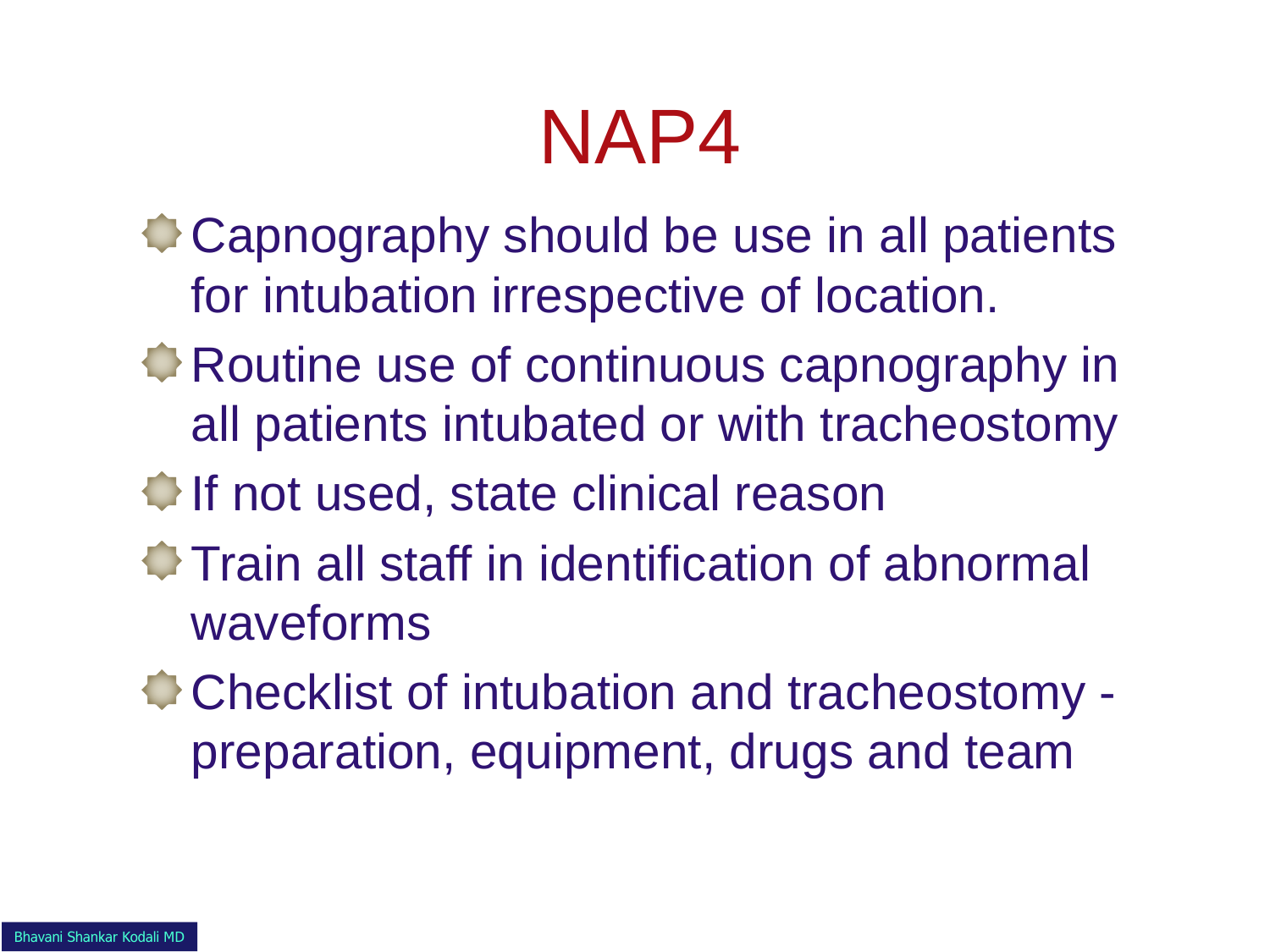

# NAP4
Capnography should be use in all patients for intubation irrespective of location.
Routine use of continuous capnography in all patients intubated or with tracheostomy
If not used, state clinical reason
Train all staff in identification of abnormal waveforms
Checklist of intubation and tracheostomy - preparation, equipment, drugs and team
Bhavani Shankar Kodali MD